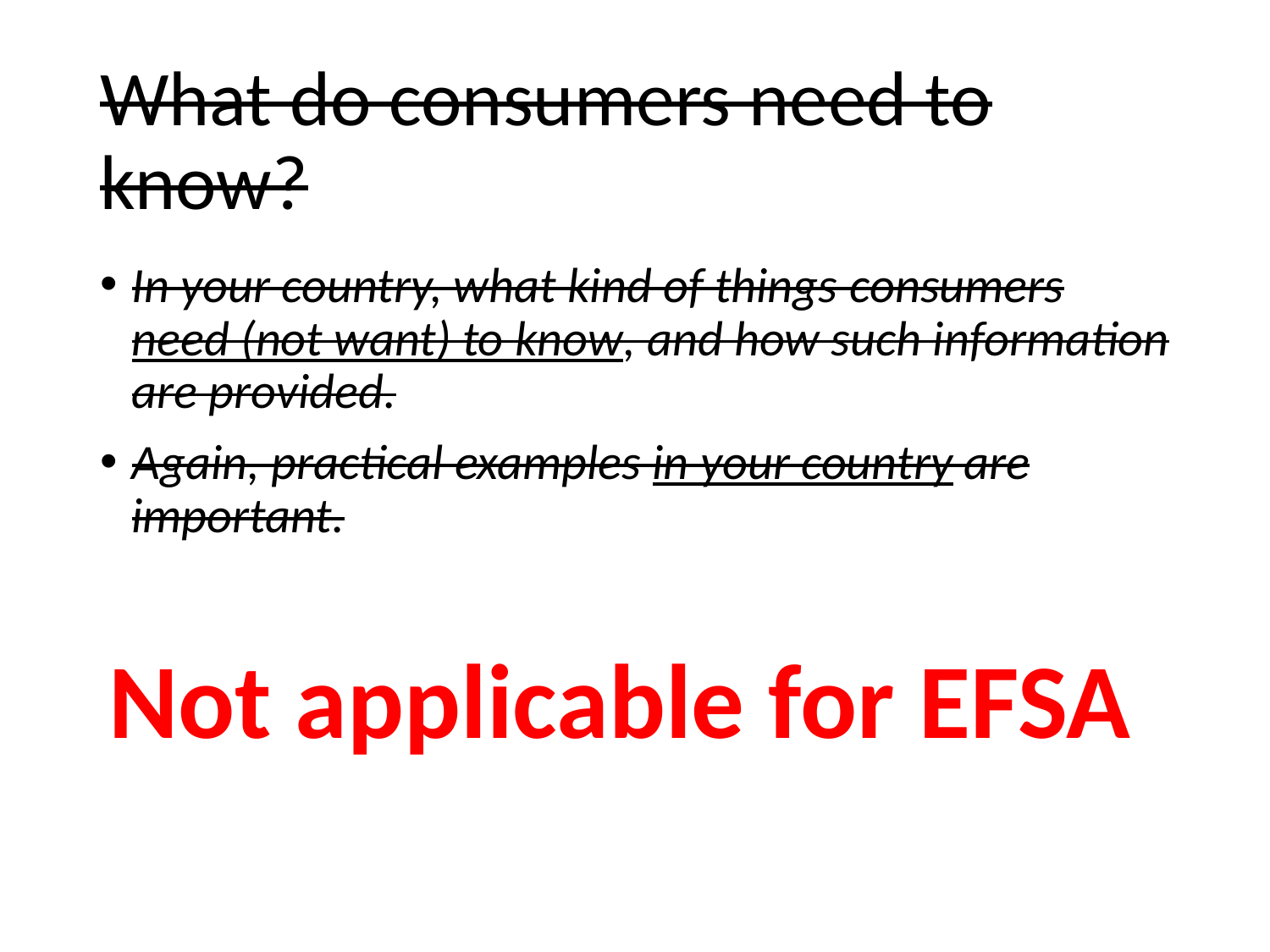

# What do consumers need to know?
In your country, what kind of things consumers need (not want) to know, and how such information are provided.
Again, practical examples in your country are important.

Not applicable for EFSA